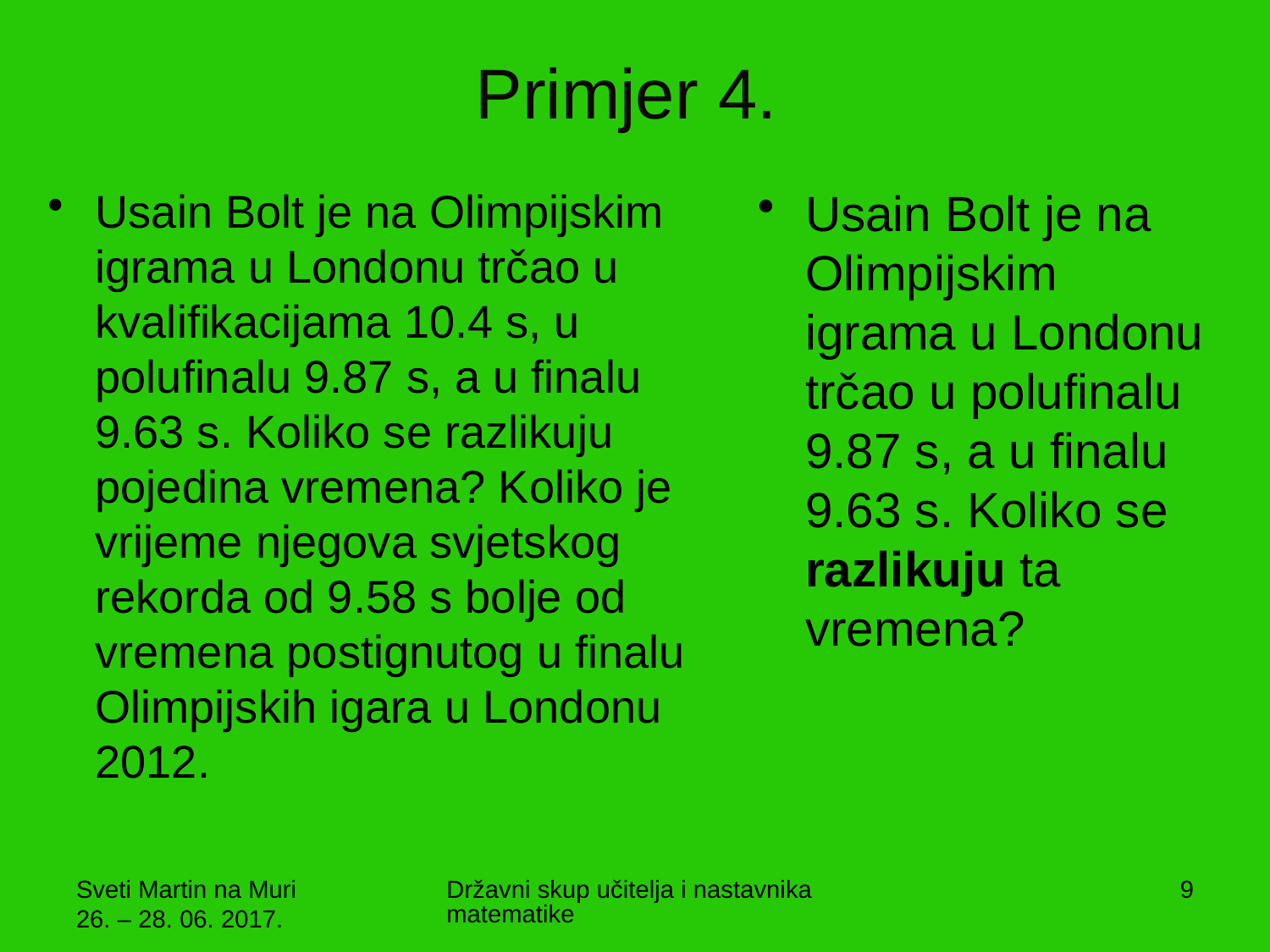

# Primjer 4.
Usain Bolt je na Olimpijskim igrama u Londonu trčao u kvalifikacijama 10.4 s, u polufinalu 9.87 s, a u finalu 9.63 s. Koliko se razlikuju pojedina vremena? Koliko je vrijeme njegova svjetskog rekorda od 9.58 s bolje od vremena postignutog u finalu Olimpijskih igara u Londonu 2012.
Usain Bolt je na Olimpijskim igrama u Londonu trčao u polufinalu 9.87 s, a u finalu 9.63 s. Koliko se razlikuju ta vremena?
Sveti Martin na Muri 26. – 28. 06. 2017.
Državni skup učitelja i nastavnika matematike
9